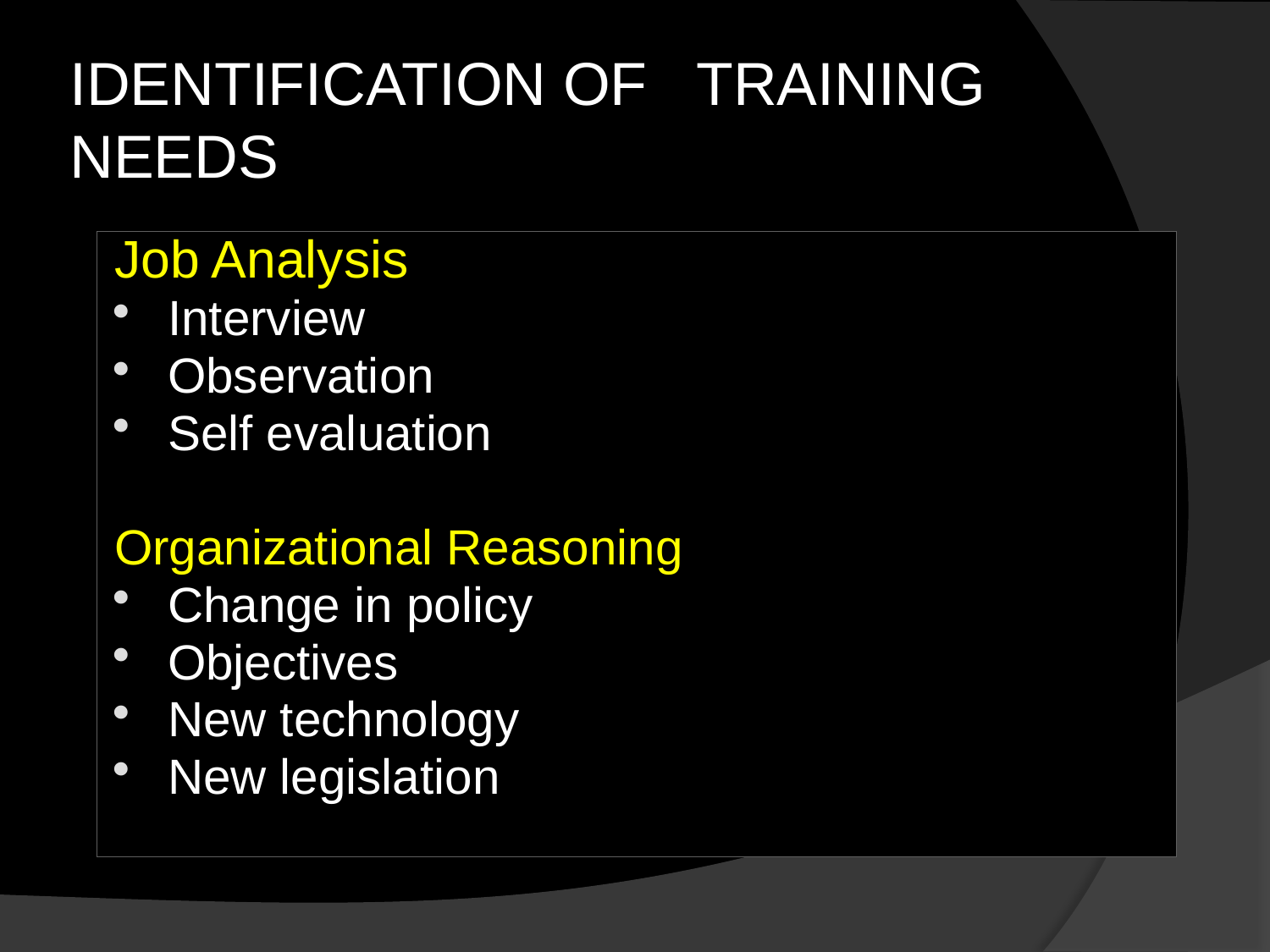

# IDENTIFICATION OF   TRAINING NEEDS
Job Analysis
Interview
Observation
Self evaluation

Organizational Reasoning
Change in policy
Objectives
New technology
New legislation